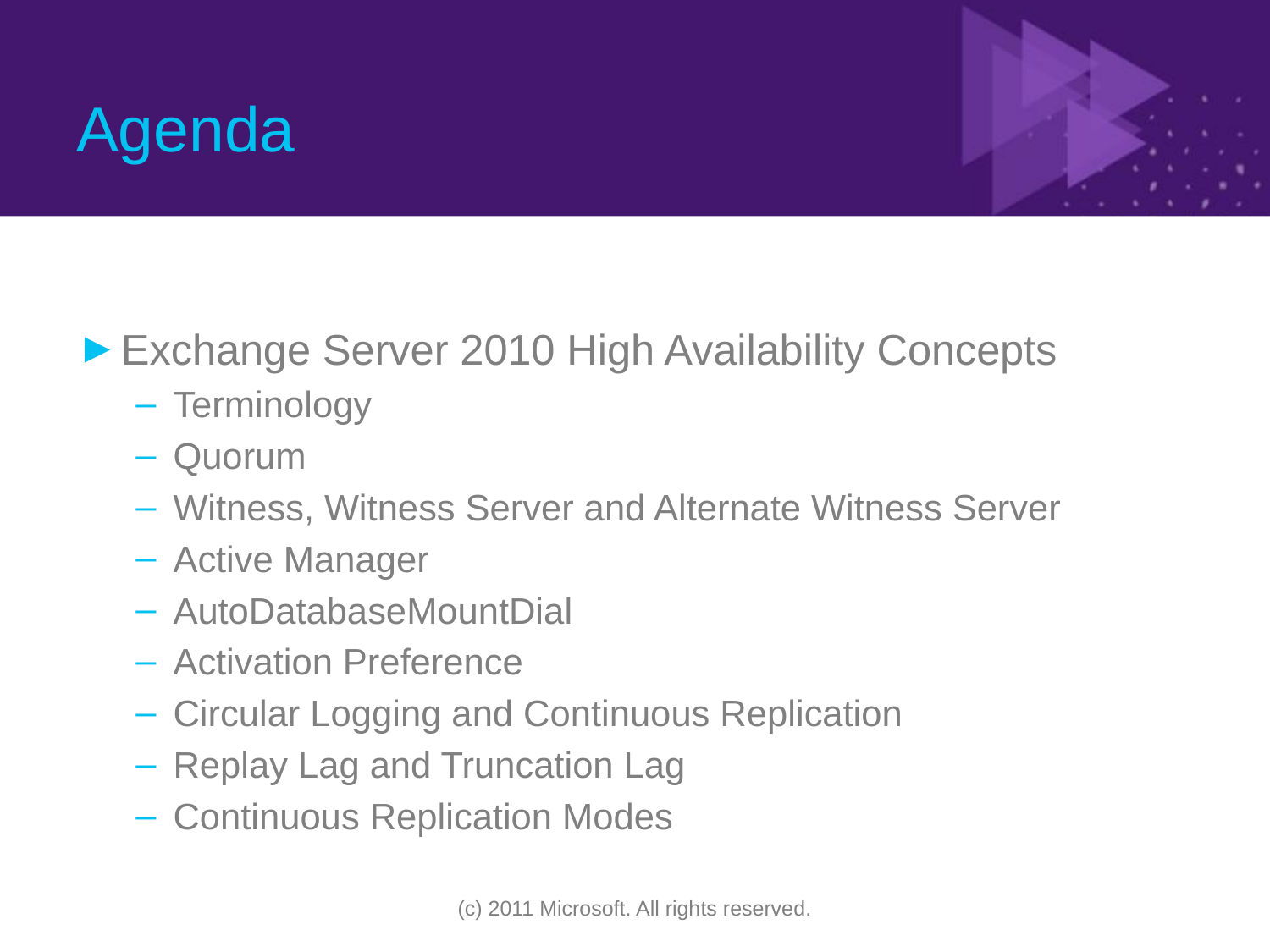

# Agenda
Exchange Server 2010 High Availability Concepts
Terminology
Quorum
Witness, Witness Server and Alternate Witness Server
Active Manager
AutoDatabaseMountDial
Activation Preference
Circular Logging and Continuous Replication
Replay Lag and Truncation Lag
Continuous Replication Modes
(c) 2011 Microsoft. All rights reserved.